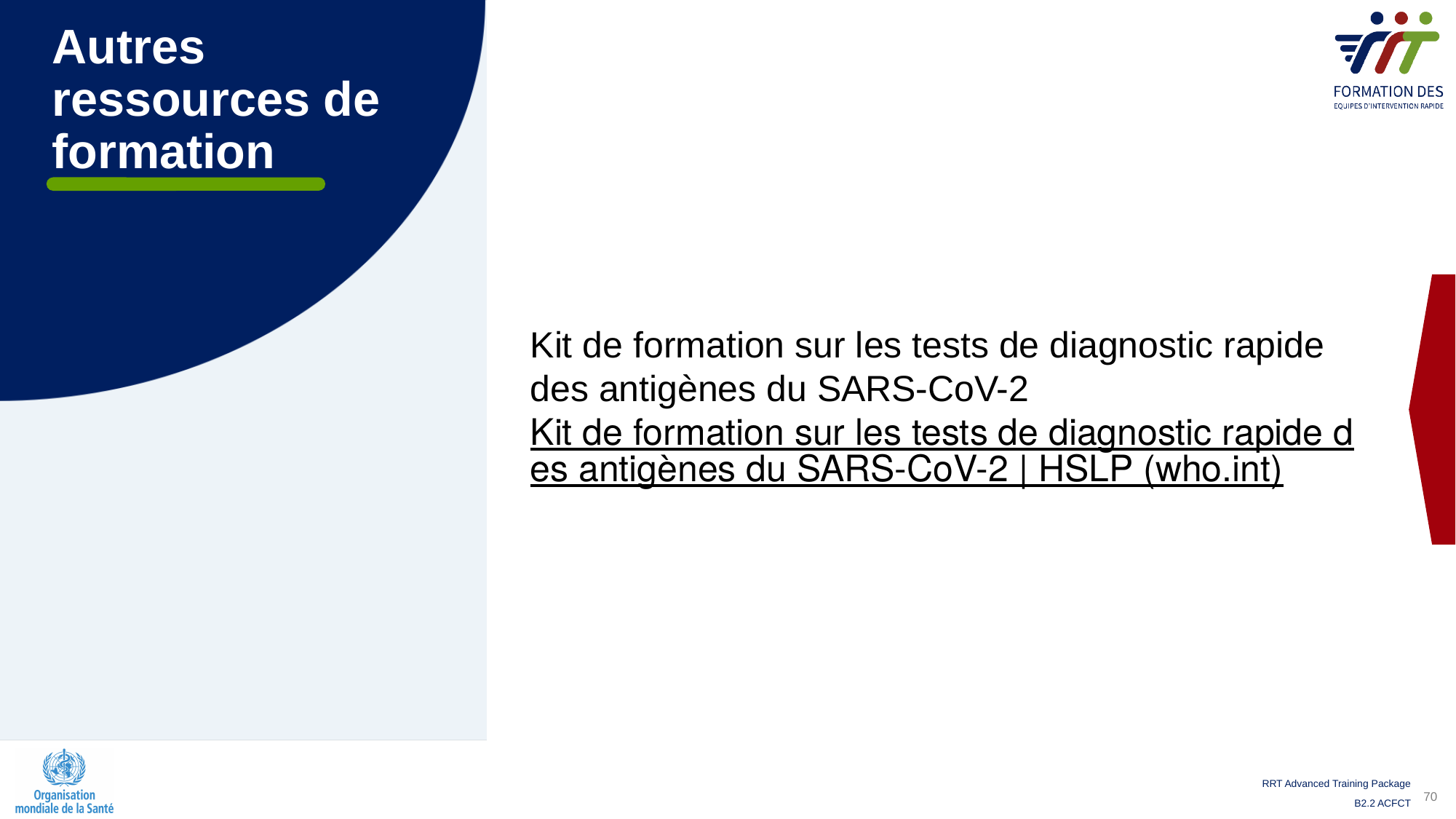

Autres ressources de formation
Kit de formation sur les tests de diagnostic rapide des antigènes du SARS-CoV-2
Kit de formation sur les tests de diagnostic rapide des antigènes du SARS-CoV-2 | HSLP (who.int)